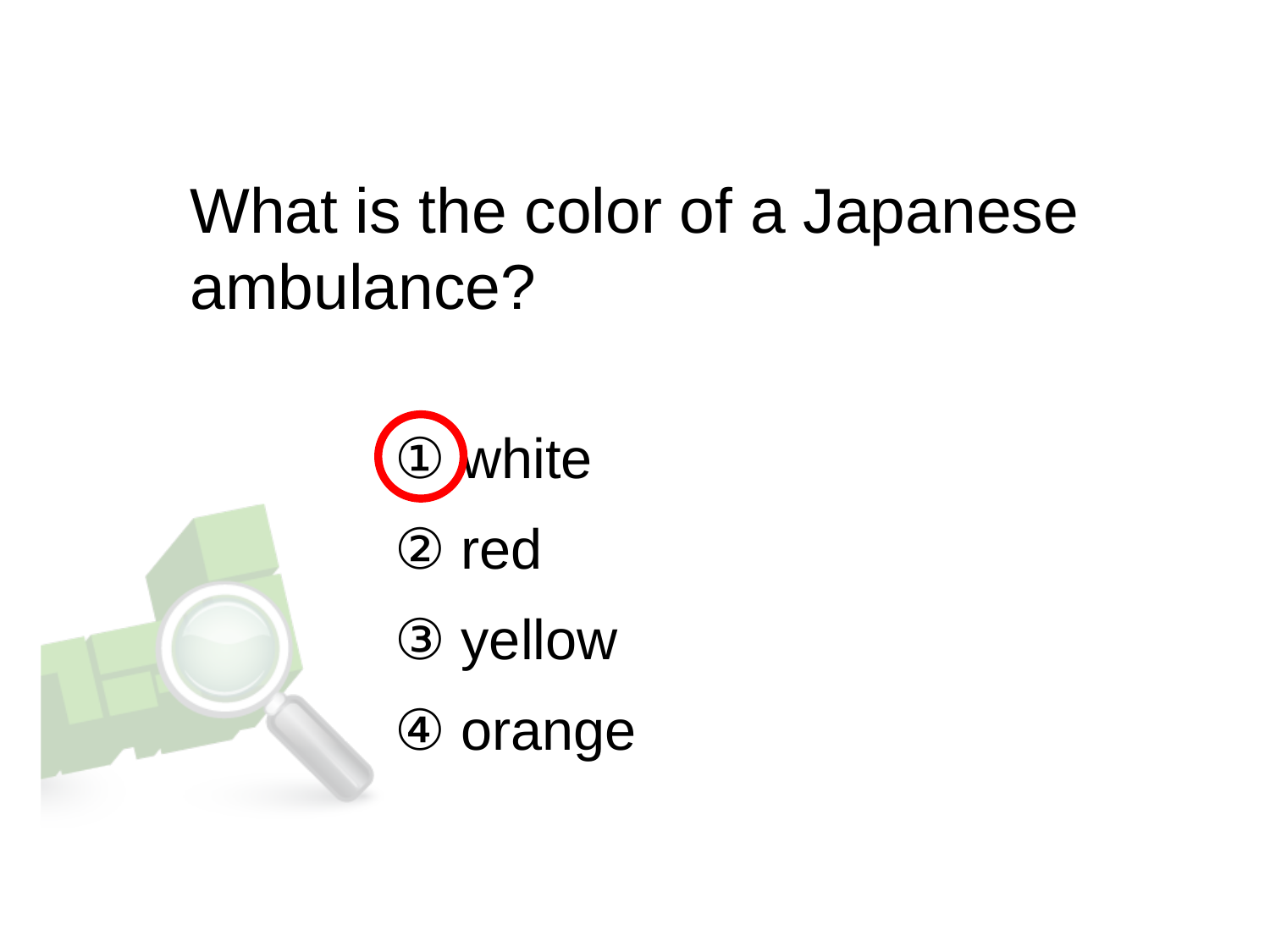

# What is the color of a Japanese ambulance?

① white
② red
③ yellow
④ orange